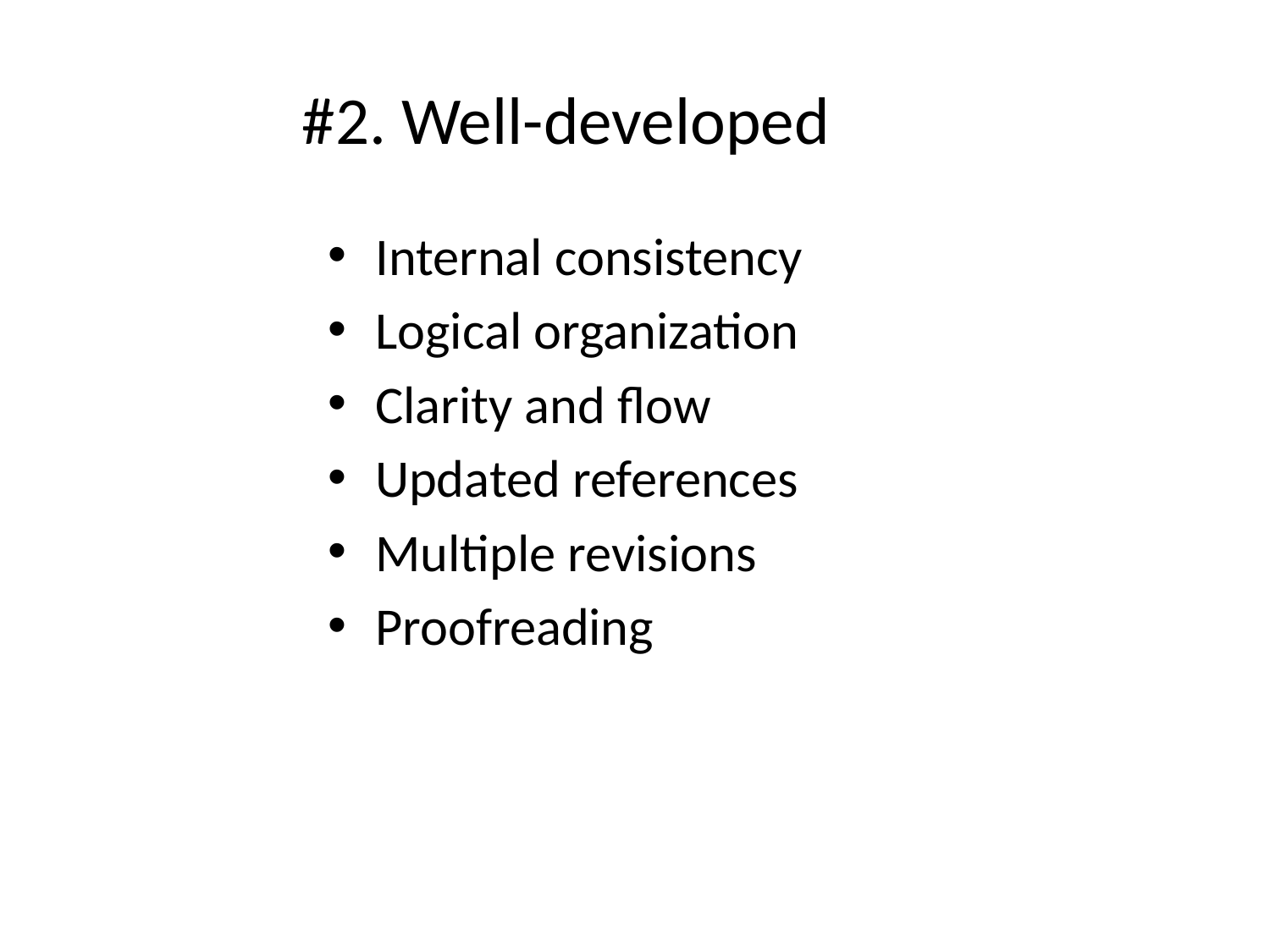

# #2. Well-developed
Internal consistency
Logical organization
Clarity and flow
Updated references
Multiple revisions
Proofreading